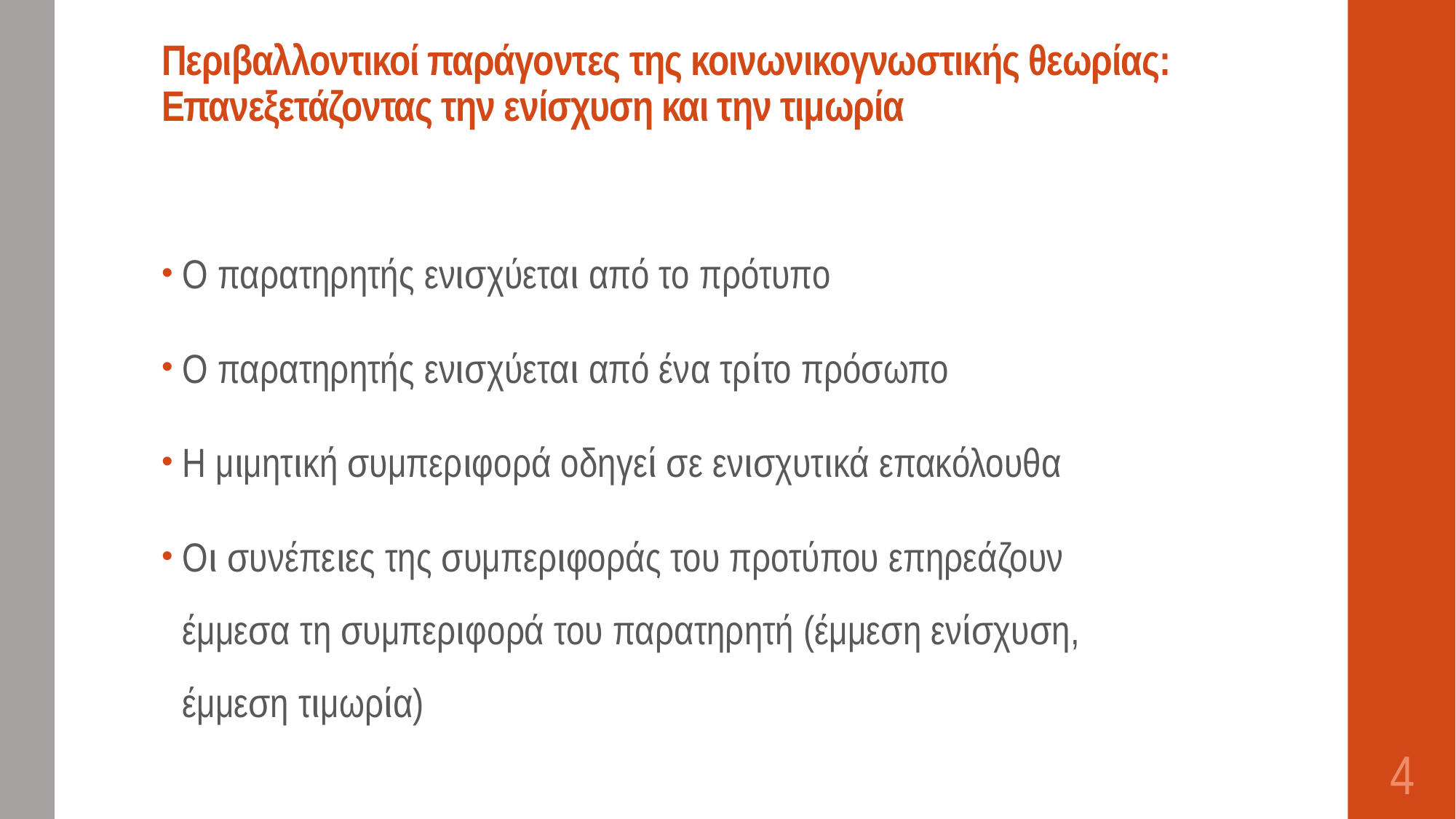

# Περιβαλλοντικοί παράγοντες της κοινωνικογνωστικής θεωρίας: Επανεξετάζοντας την ενίσχυση και την τιμωρία
Ο παρατηρητής ενισχύεται από το πρότυπο
Ο παρατηρητής ενισχύεται από ένα τρίτο πρόσωπο
Η μιμητική συμπεριφορά οδηγεί σε ενισχυτικά επακόλουθα
Οι συνέπειες της συμπεριφοράς του προτύπου επηρεάζουν έμμεσα τη συμπεριφορά του παρατηρητή (έμμεση ενίσχυση, έμμεση τιμωρία)
4